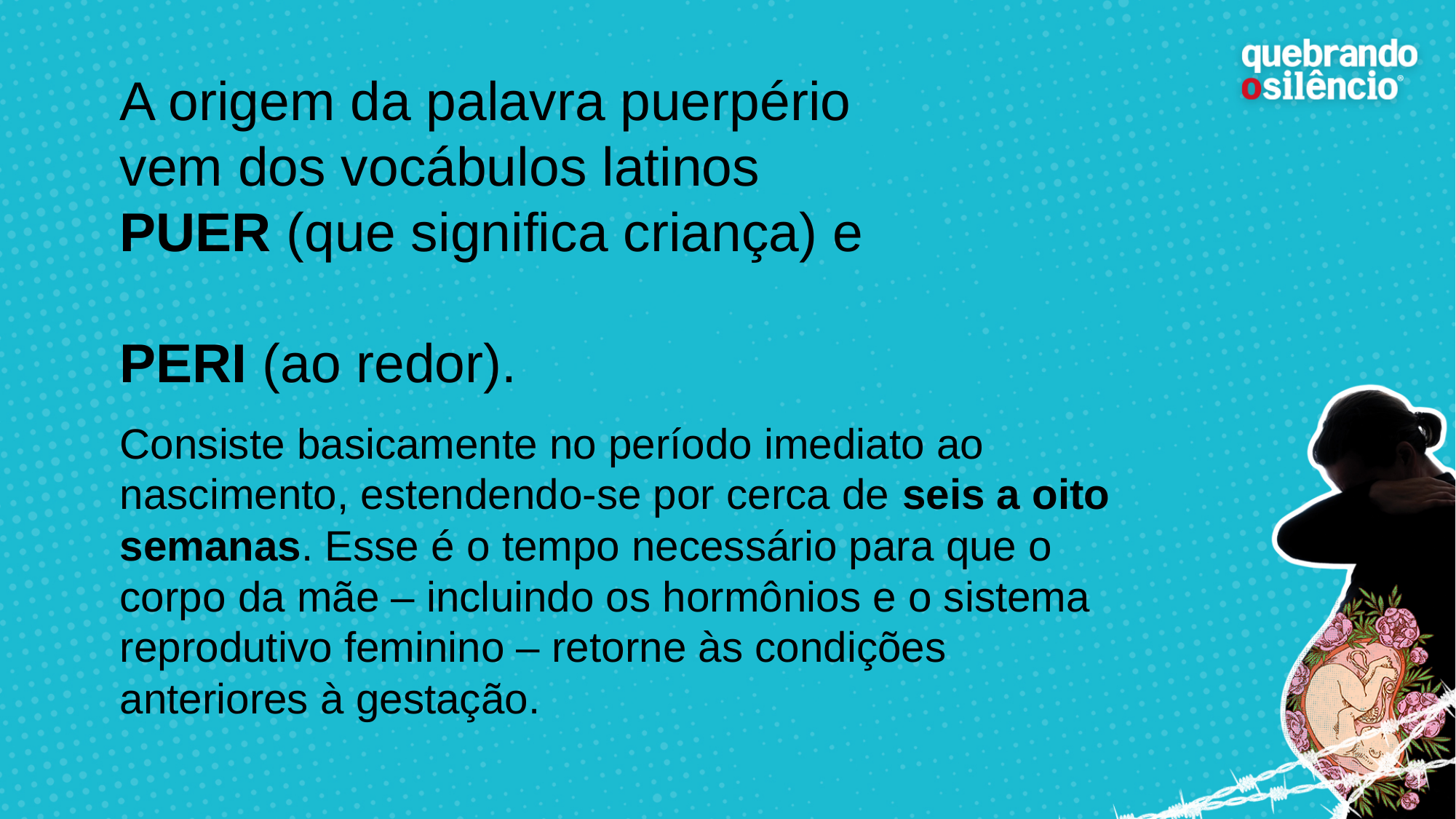

# A origem da palavra puerpério vem dos vocábulos latinos PUER (que significa criança) e PERI (ao redor).
Consiste basicamente no período imediato ao nascimento, estendendo-se por cerca de seis a oito semanas. Esse é o tempo necessário para que o corpo da mãe – incluindo os hormônios e o sistema reprodutivo feminino – retorne às condições anteriores à gestação.